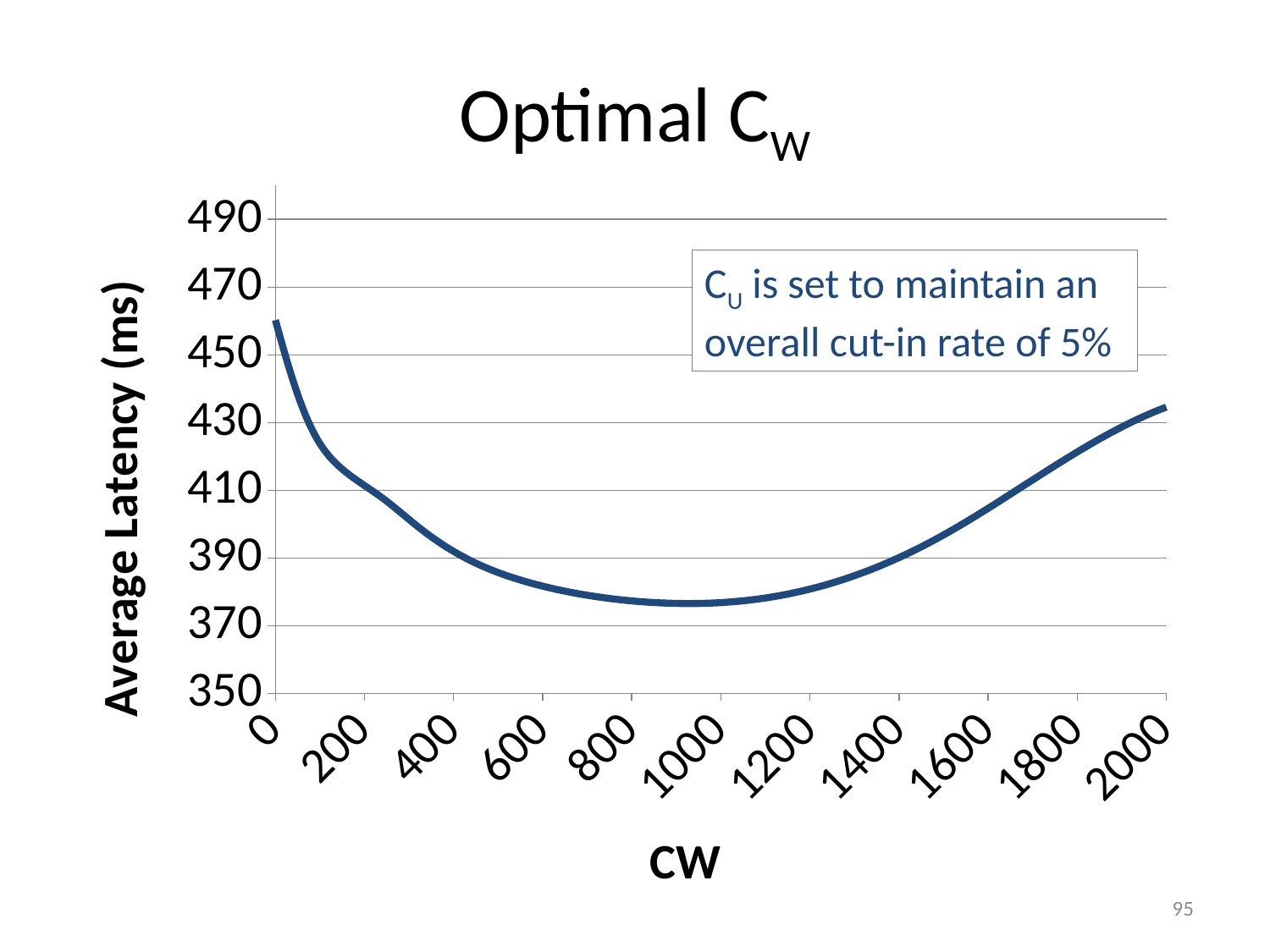

# Optimal CW

### Chart

| Category |  |
|---|---|
CU is set to maintain an overall cut-in rate of 5%
95